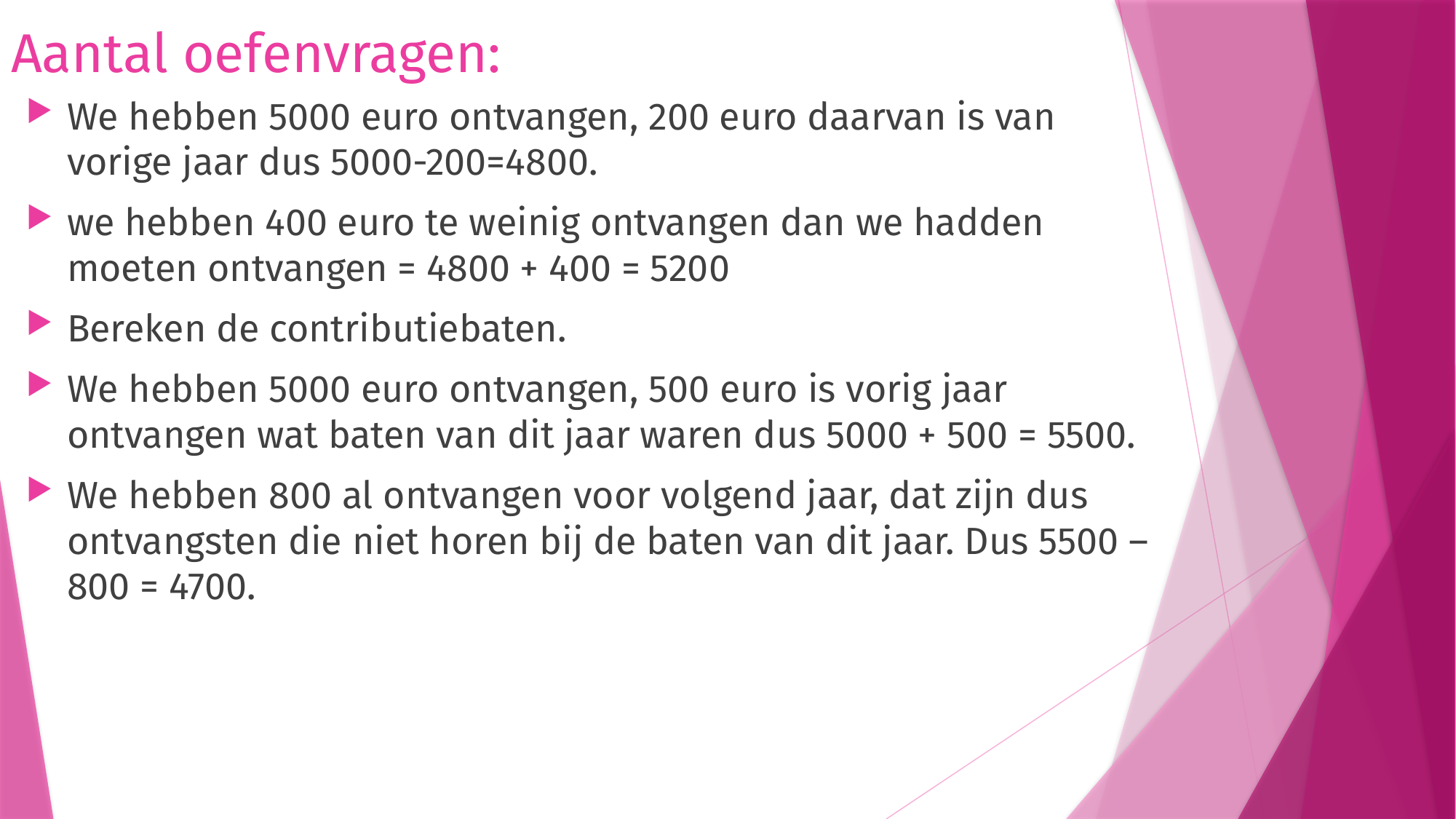

# Aantal oefenvragen:
We hebben 5000 euro ontvangen, 200 euro daarvan is van vorige jaar dus 5000-200=4800.
we hebben 400 euro te weinig ontvangen dan we hadden moeten ontvangen = 4800 + 400 = 5200
Bereken de contributiebaten.
We hebben 5000 euro ontvangen, 500 euro is vorig jaar ontvangen wat baten van dit jaar waren dus 5000 + 500 = 5500.
We hebben 800 al ontvangen voor volgend jaar, dat zijn dus ontvangsten die niet horen bij de baten van dit jaar. Dus 5500 – 800 = 4700.